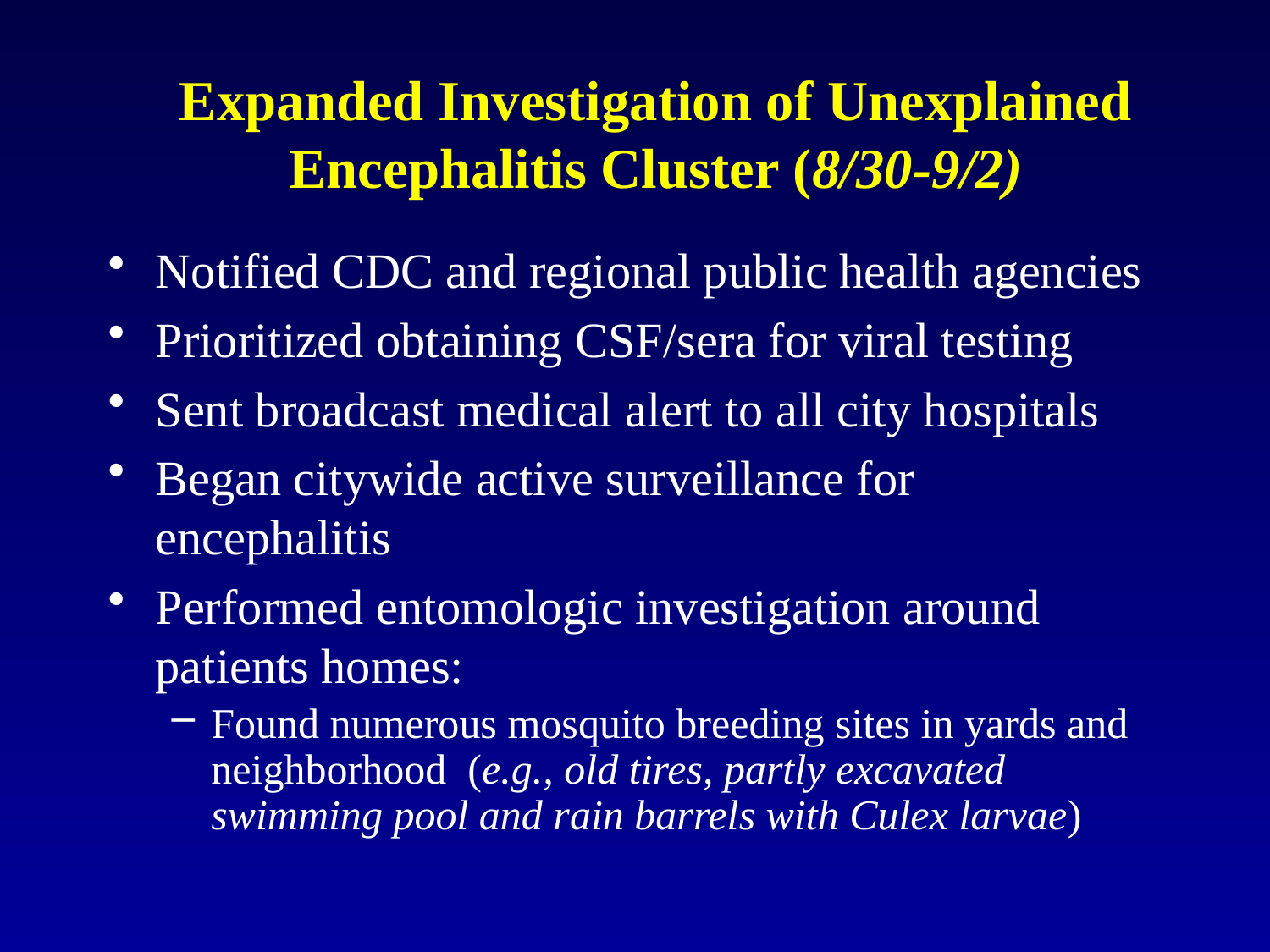

# Expanded Investigation of Unexplained Encephalitis Cluster (8/30-9/2)
Notified CDC and regional public health agencies
Prioritized obtaining CSF/sera for viral testing
Sent broadcast medical alert to all city hospitals
Began citywide active surveillance for encephalitis
Performed entomologic investigation around patients homes:
Found numerous mosquito breeding sites in yards and neighborhood  (e.g., old tires, partly excavated swimming pool and rain barrels with Culex larvae)